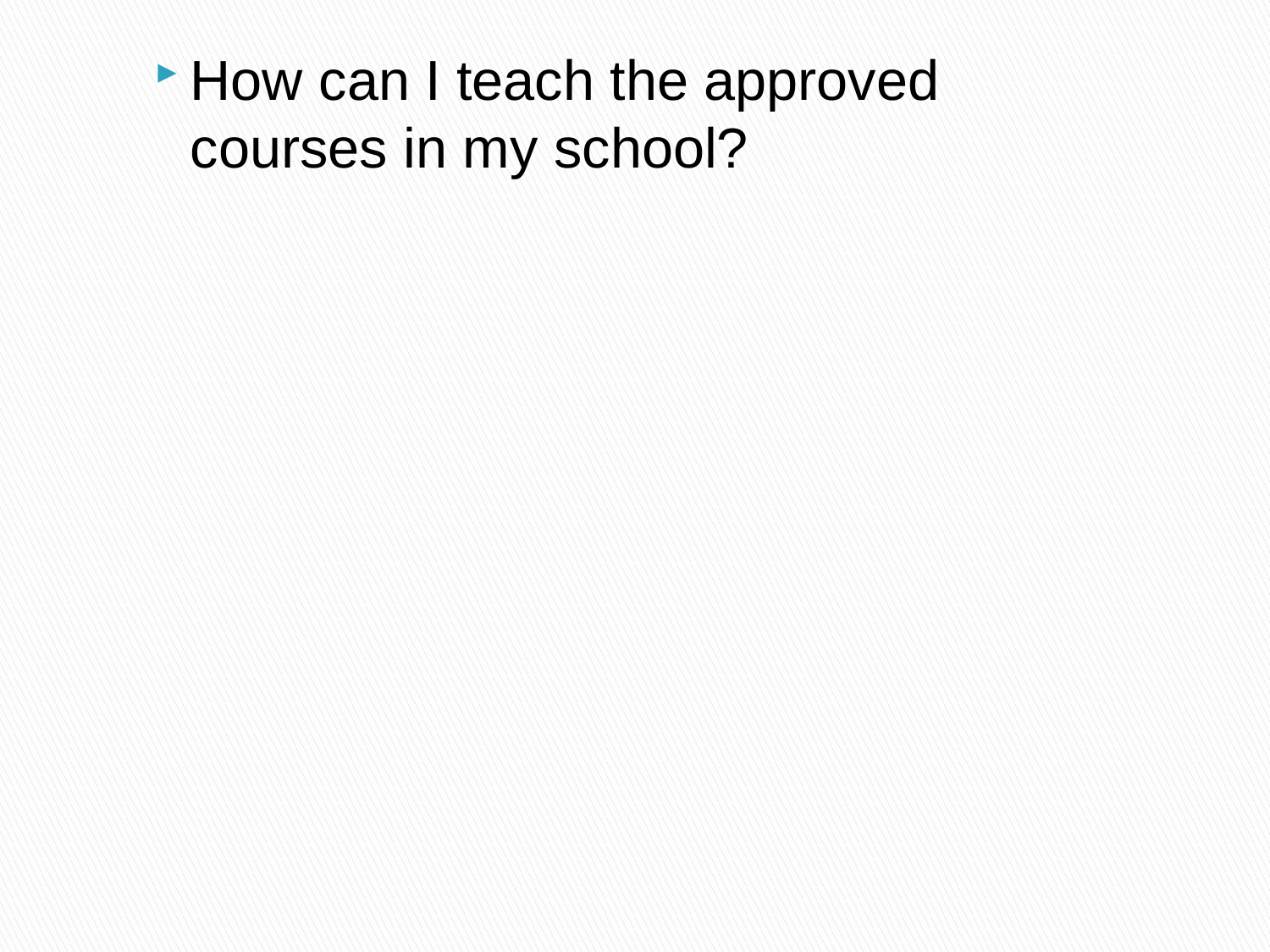

How can I teach the approved courses in my school?

#